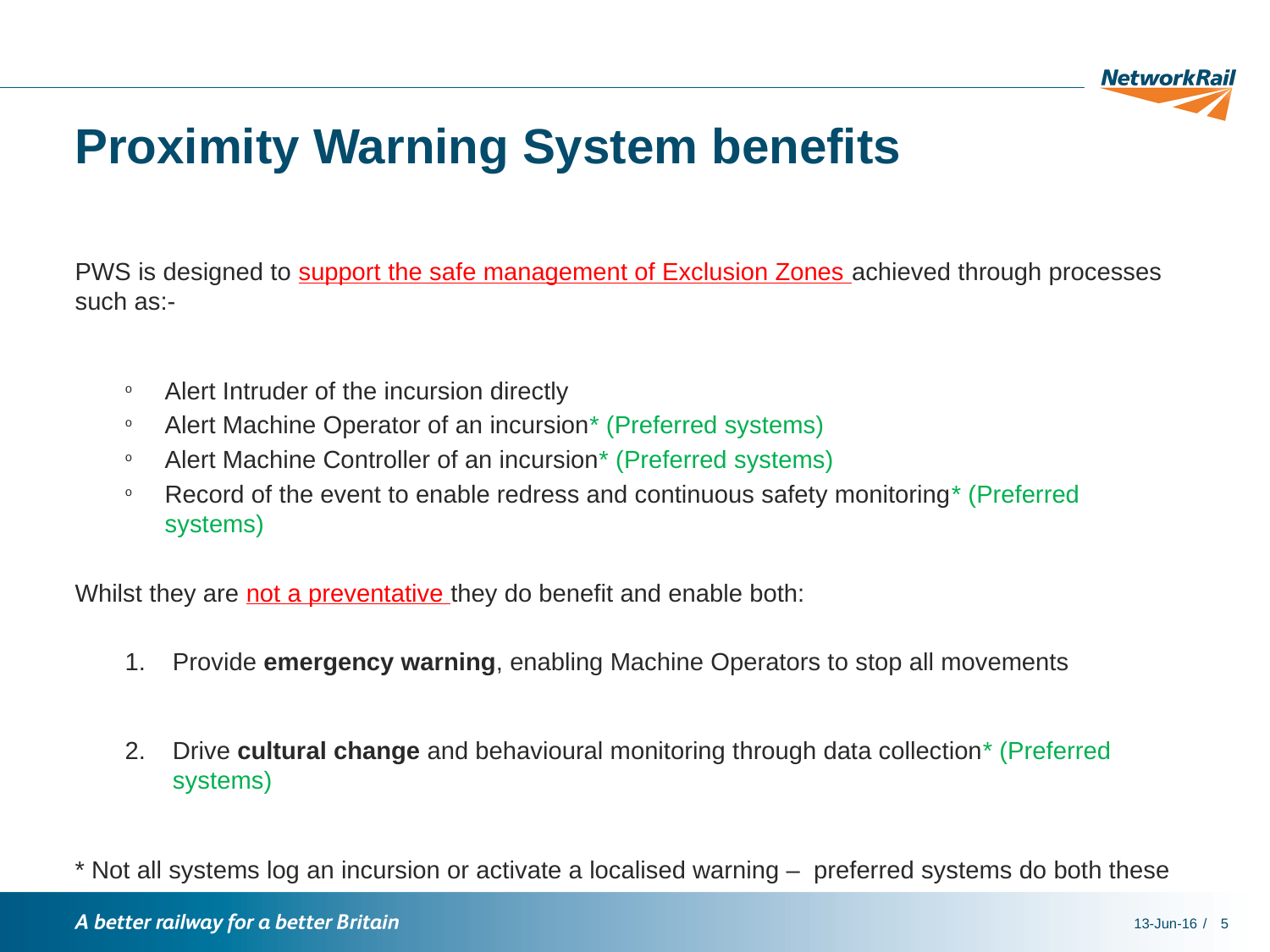

# Proximity Warning System benefits
PWS is designed to support the safe management of Exclusion Zones achieved through processes such as:-

Alert Intruder of the incursion directly
Alert Machine Operator of an incursion* (Preferred systems)
Alert Machine Controller of an incursion* (Preferred systems)
Record of the event to enable redress and continuous safety monitoring* (Preferred systems)

Whilst they are not a preventative they do benefit and enable both:

Provide emergency warning, enabling Machine Operators to stop all movements

Drive cultural change and behavioural monitoring through data collection* (Preferred systems)

* Not all systems log an incursion or activate a localised warning –  preferred systems do both these
13-Jun-16
5